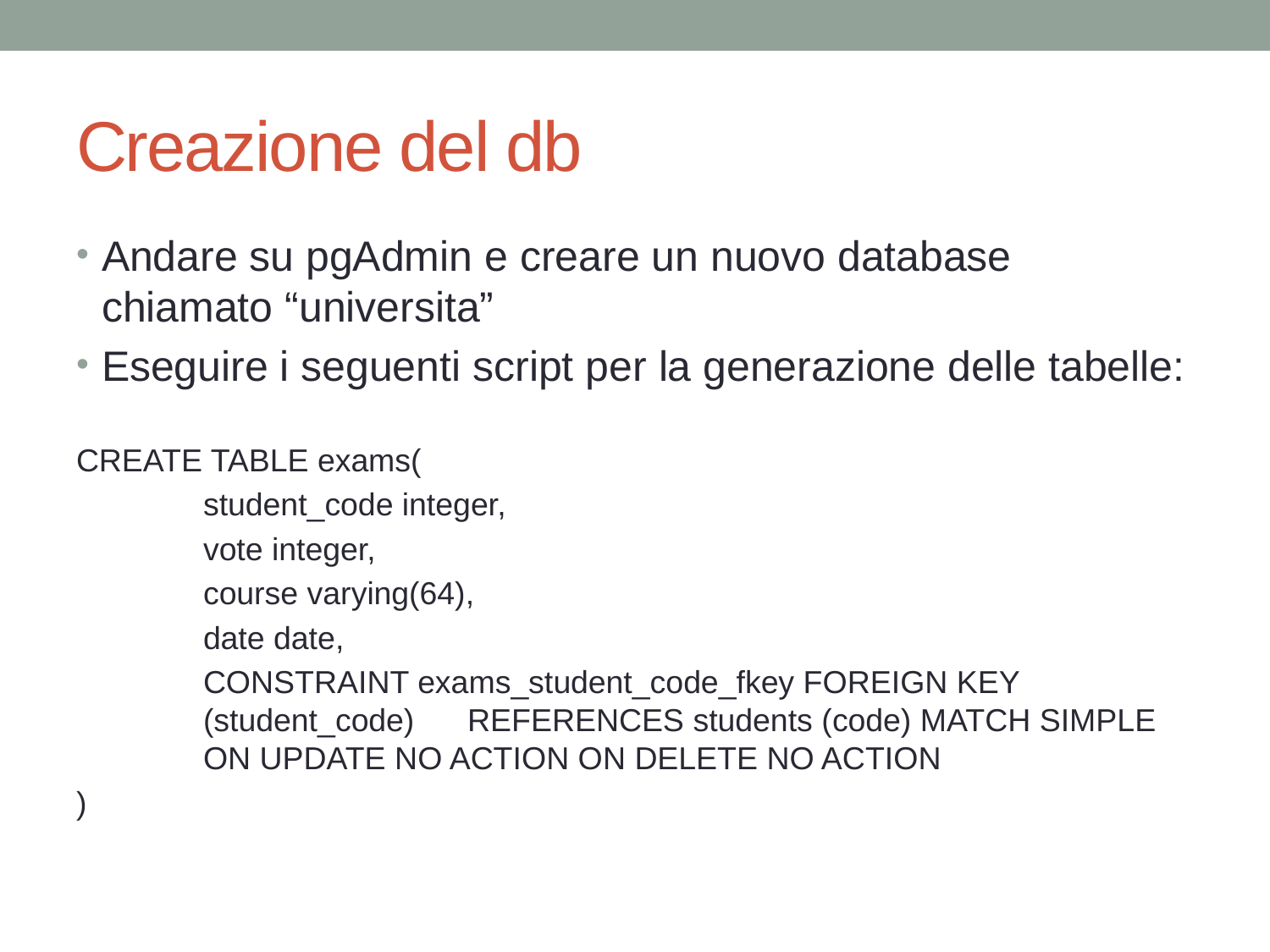

# Creazione del db
Andare su pgAdmin e creare un nuovo database chiamato “universita”
Eseguire i seguenti script per la generazione delle tabelle:

CREATE TABLE exams(
	student_code integer,
	vote integer,
	course varying(64),
	date date,
	CONSTRAINT exams_student_code_fkey FOREIGN KEY 		(student_code)      REFERENCES students (code) MATCH SIMPLE      	ON UPDATE NO ACTION ON DELETE NO ACTION
)